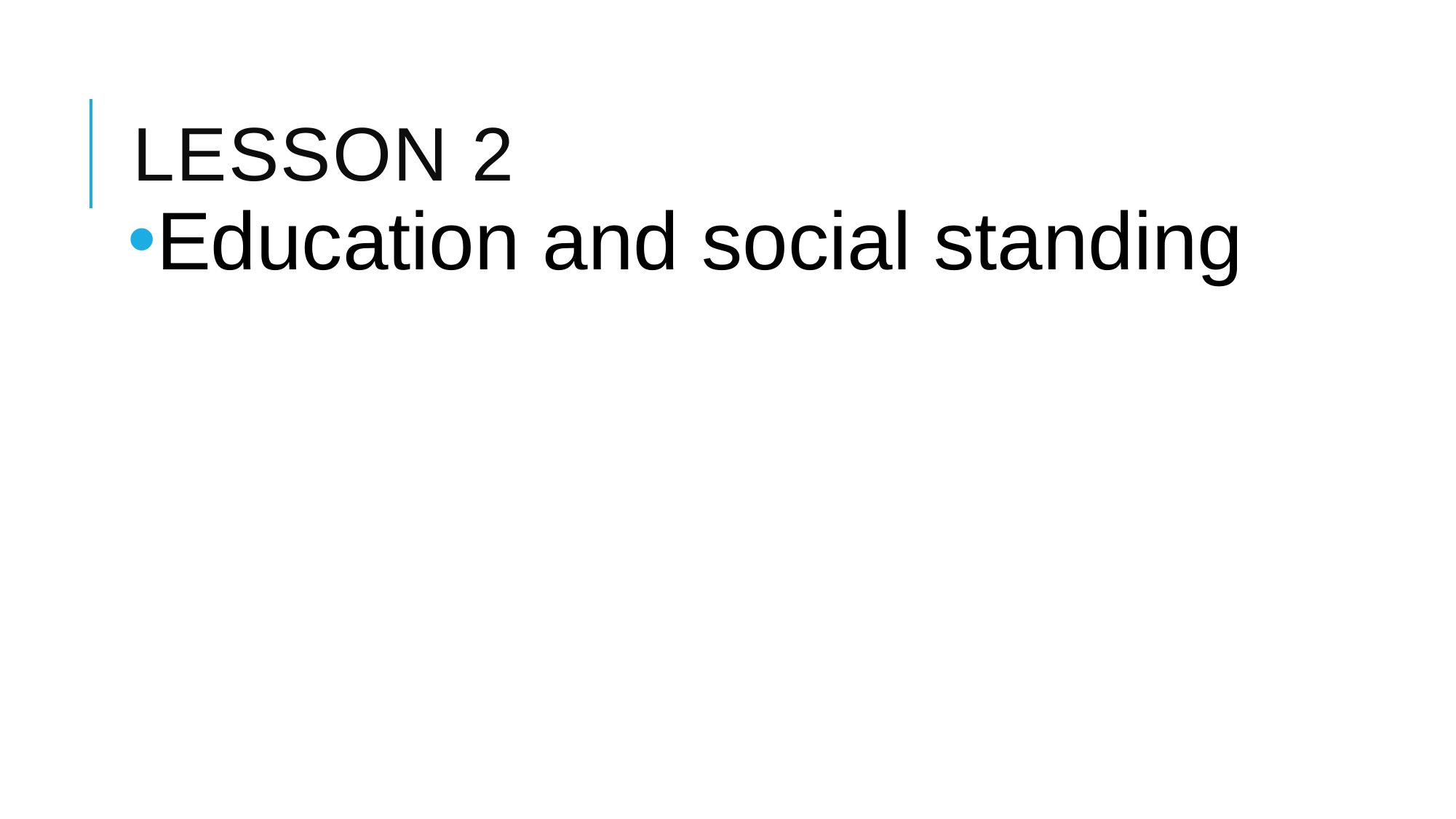

# Lesson 2
Education and social standing